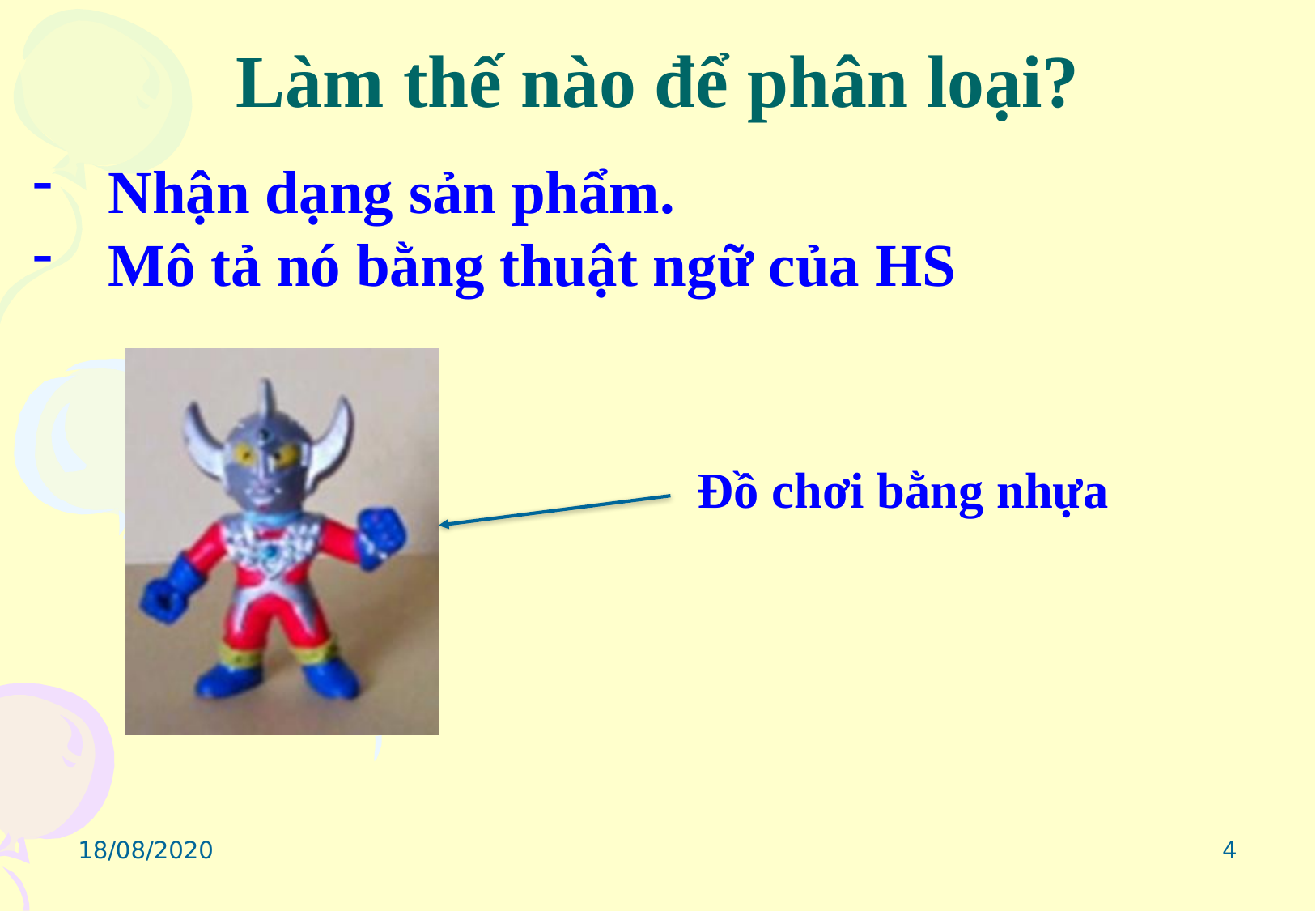

# Làm thế nào để phân loại?
Nhận dạng sản phẩm.
Mô tả nó bằng thuật ngữ của HS

Đồ chơi bằng nhựa
18/08/2020
4